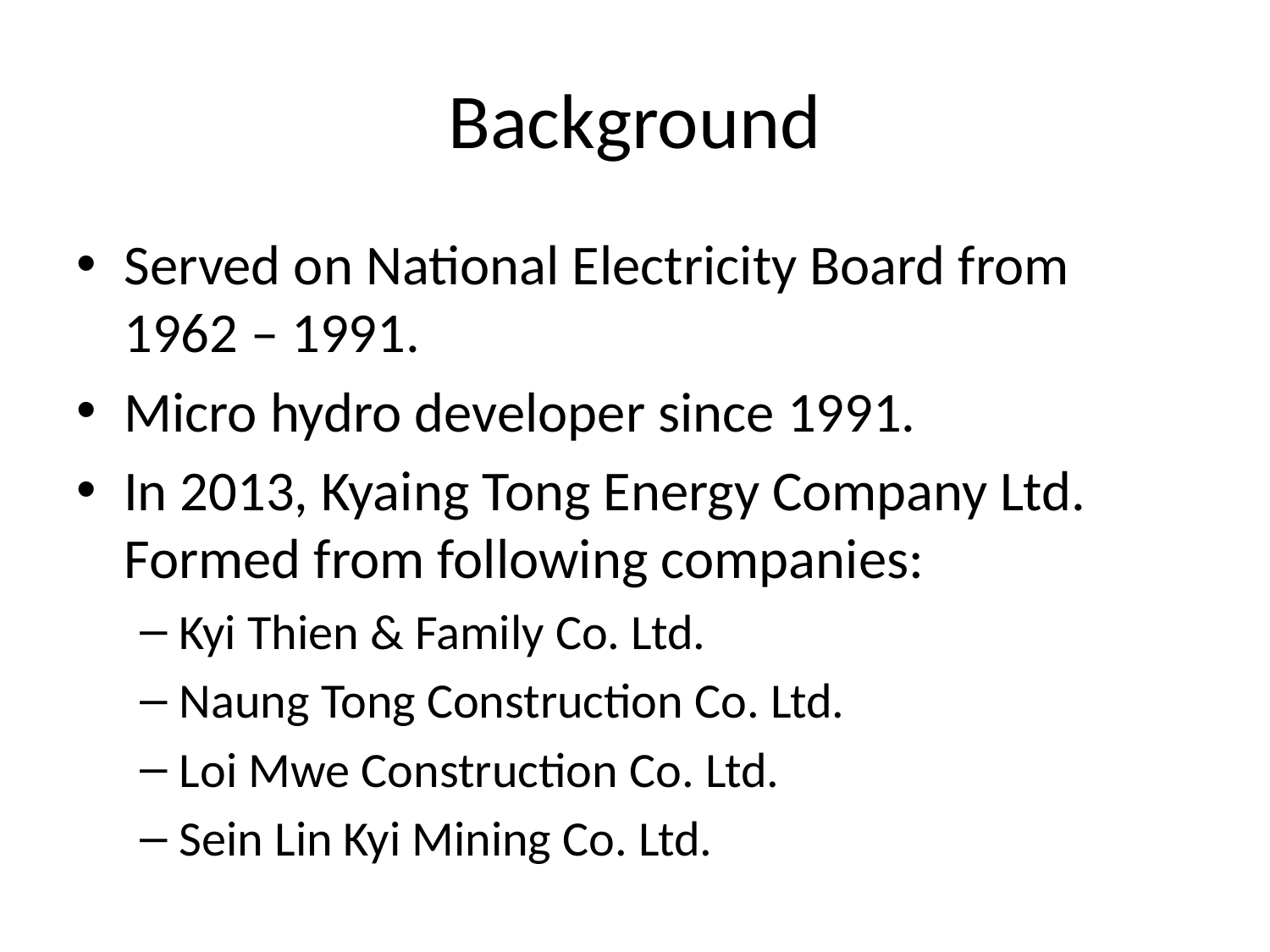

# Background
Served on National Electricity Board from 1962 – 1991.
Micro hydro developer since 1991.
In 2013, Kyaing Tong Energy Company Ltd. Formed from following companies:
Kyi Thien & Family Co. Ltd.
Naung Tong Construction Co. Ltd.
Loi Mwe Construction Co. Ltd.
Sein Lin Kyi Mining Co. Ltd.